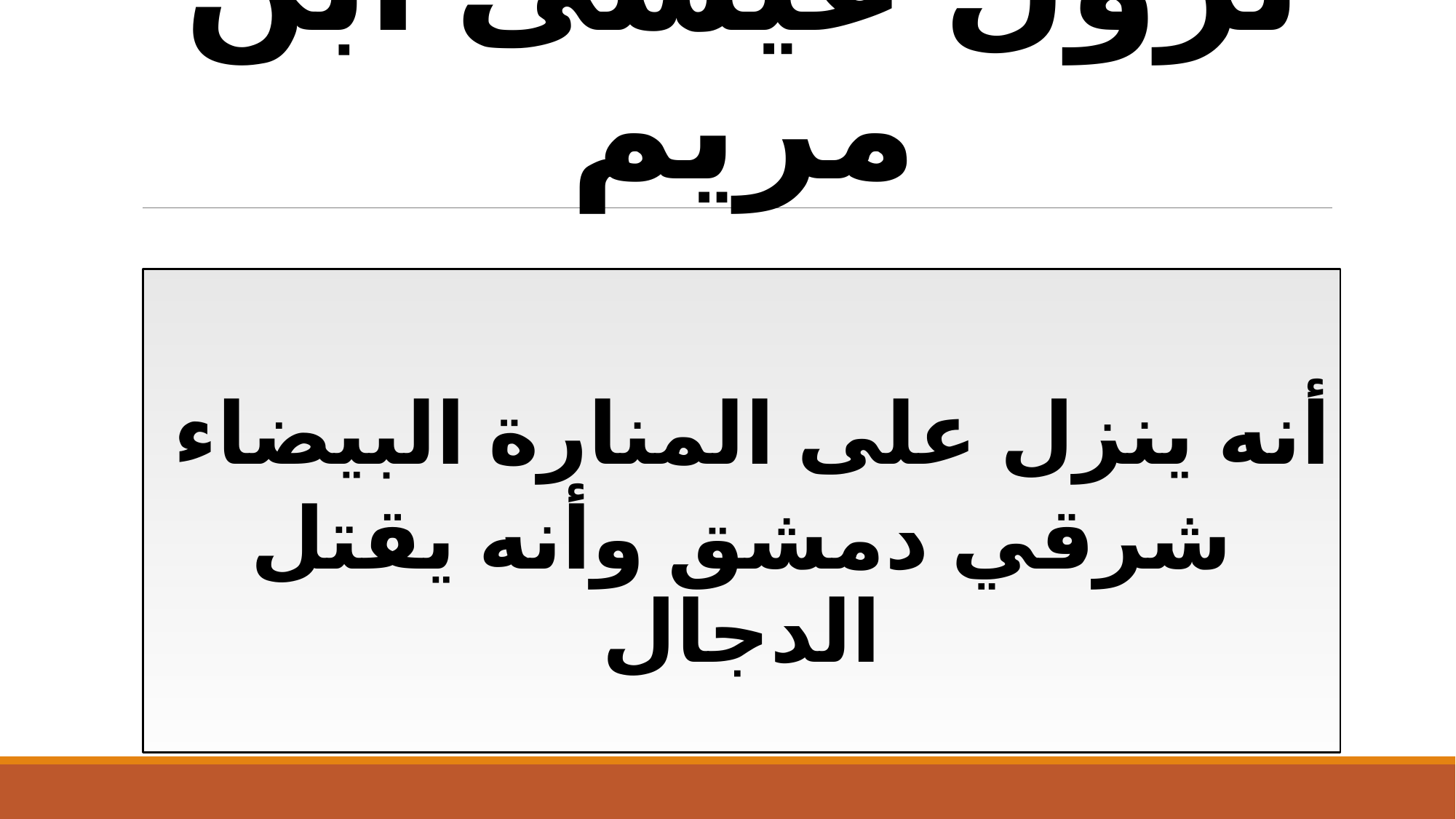

# نزول عيسى ابن مريم

أنه ينزل على المنارة البيضاء
شرقي دمشق وأنه يقتل الدجال